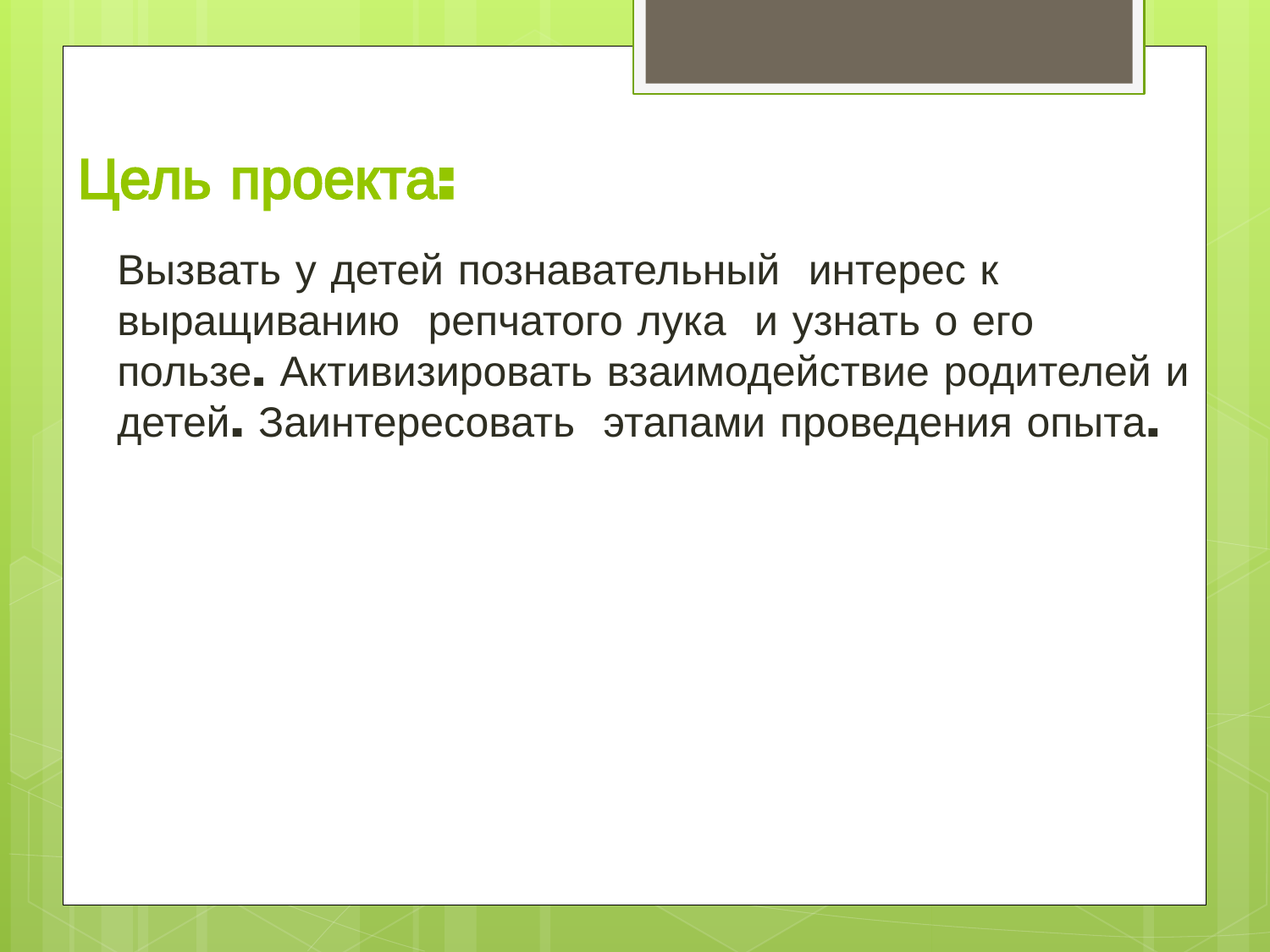

# Цель проекта:
Вызвать у детей познавательный  интерес к выращиванию  репчатого лука  и узнать о его пользе. Активизировать взаимодействие родителей и детей. Заинтересовать  этапами проведения опыта.